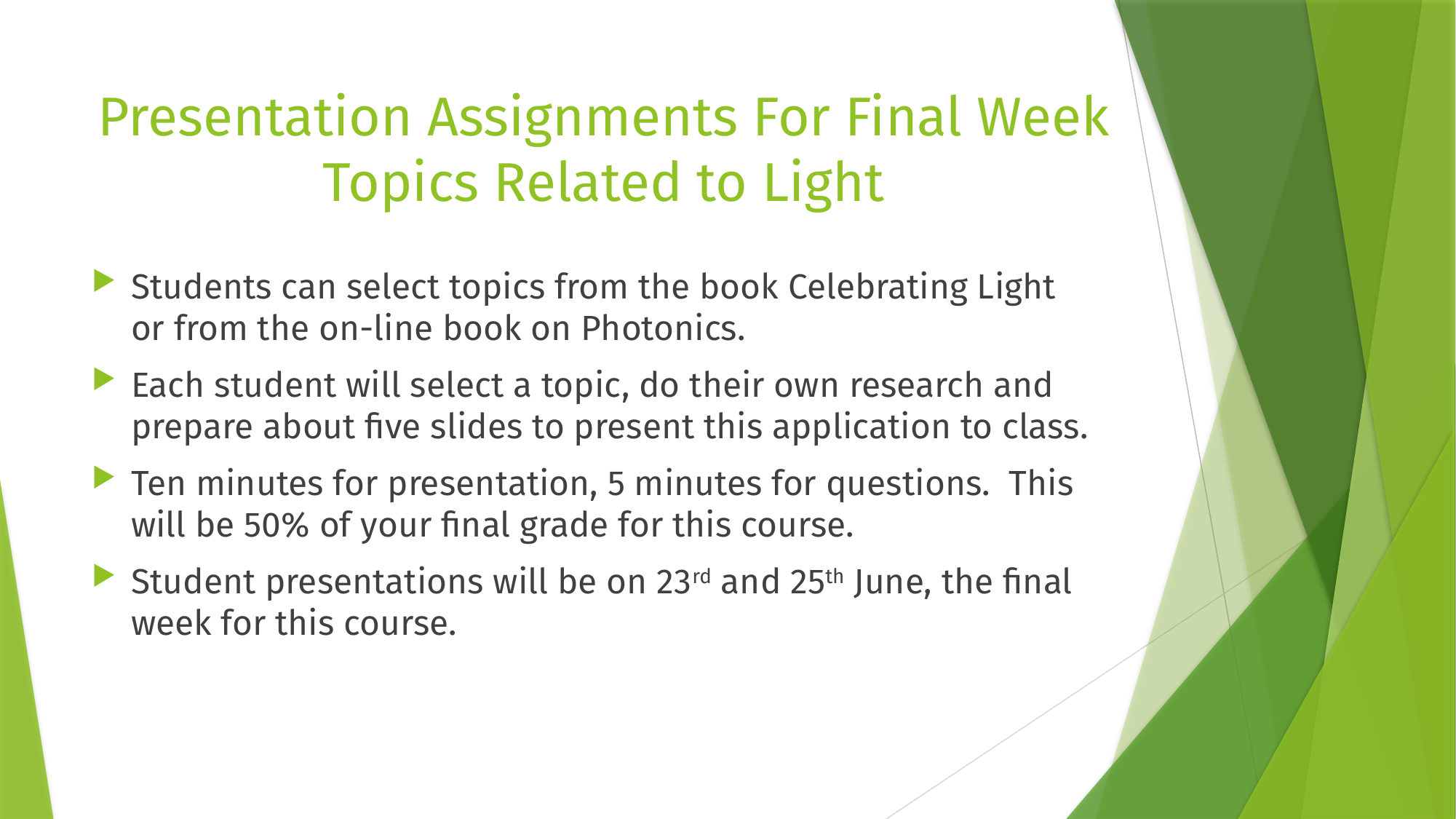

# Presentation Assignments For Final Week Topics Related to Light
Students can select topics from the book Celebrating Light or from the on-line book on Photonics.
Each student will select a topic, do their own research and prepare about five slides to present this application to class.
Ten minutes for presentation, 5 minutes for questions.  This will be 50% of your final grade for this course.
Student presentations will be on 23rd and 25th June, the final week for this course.